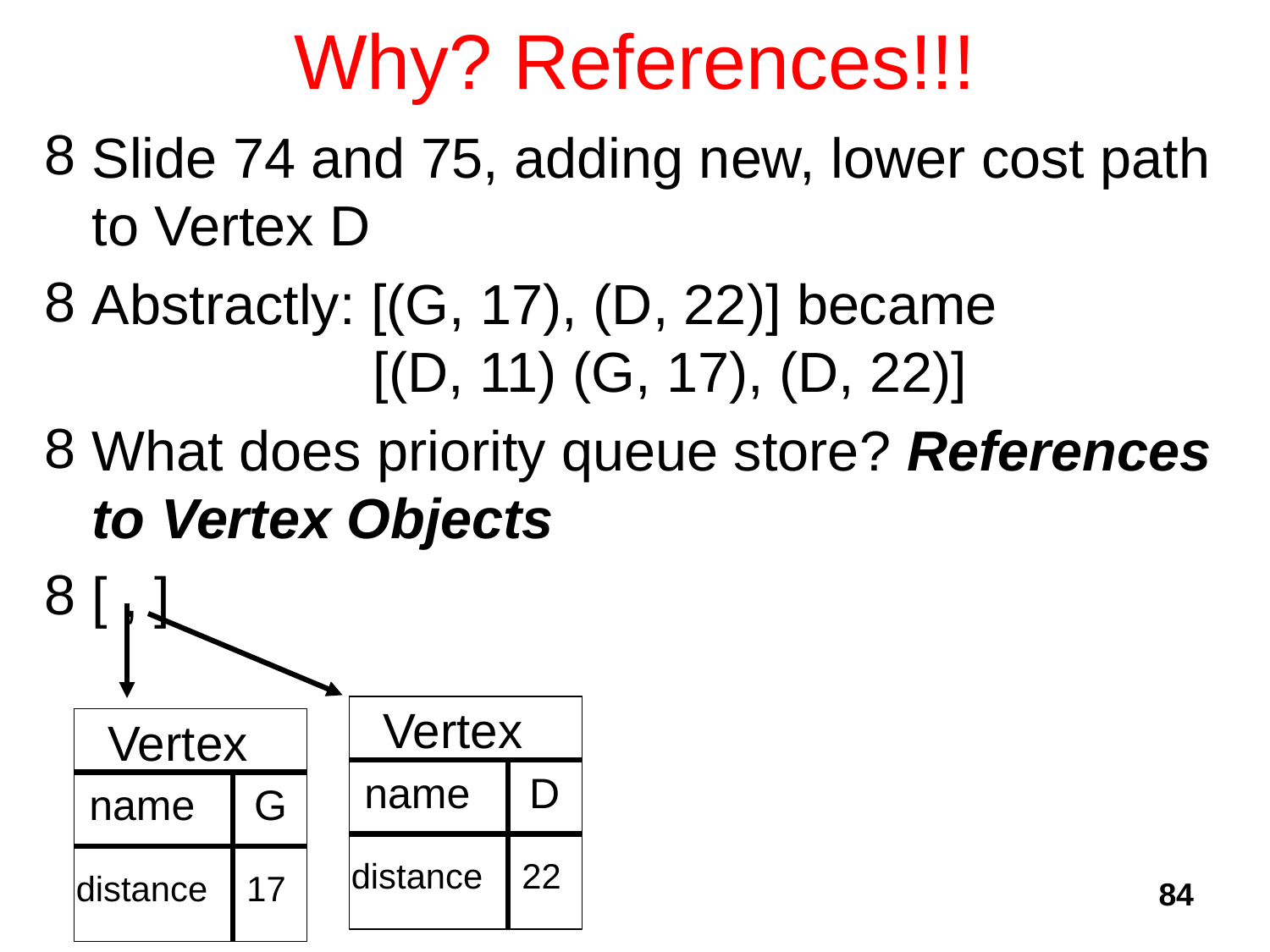

# Why? References!!!
Slide 74 and 75, adding new, lower cost path to Vertex D
Abstractly: [(G, 17), (D, 22)] became
                  [(D, 11) (G, 17), (D, 22)]
What does priority queue store? References to Vertex Objects
[ , ]
Vertex

Vertex

name     D
name     G
distance    22
distance    17
84